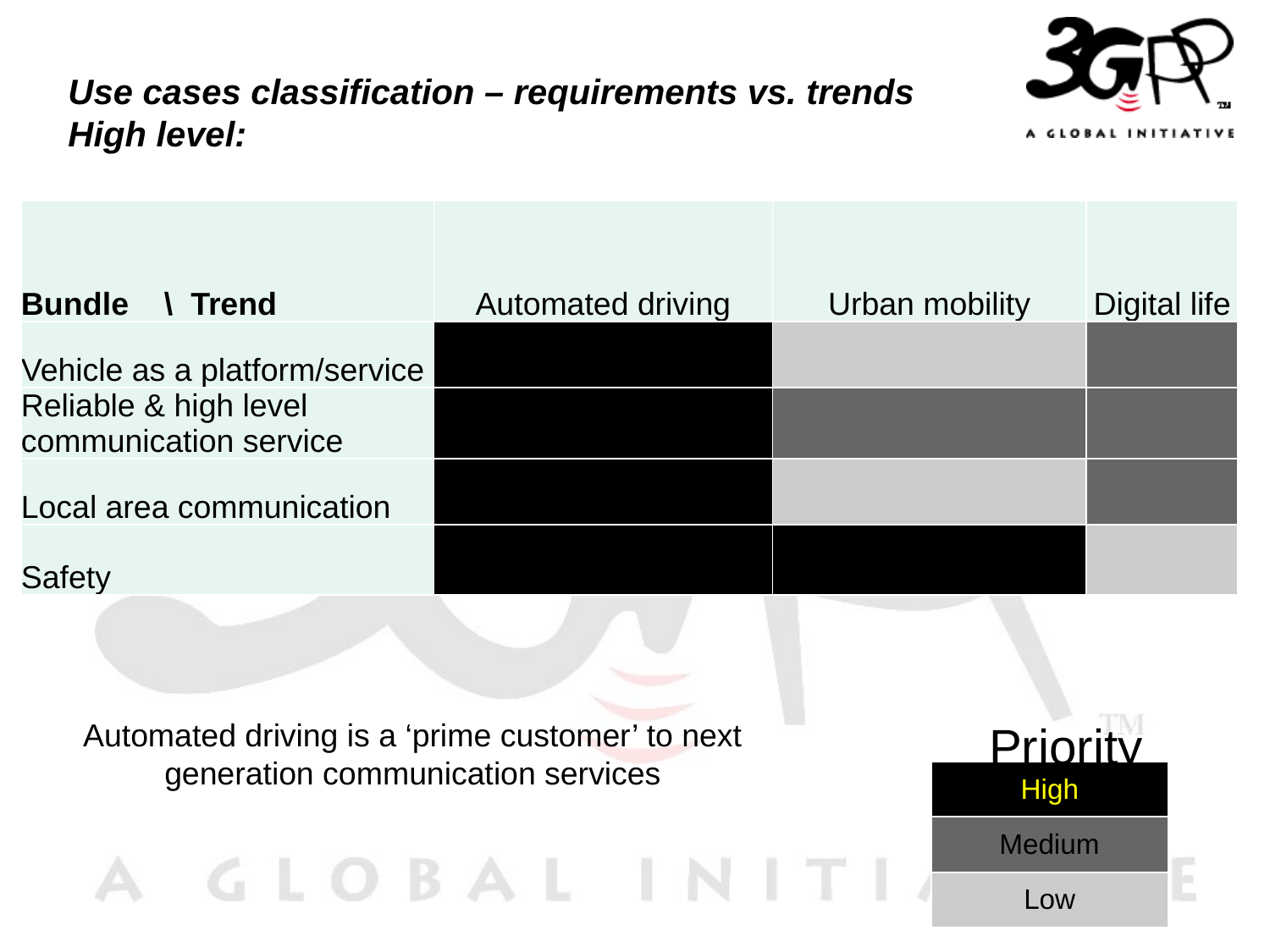

# Use cases classification – requirements vs. trends High level:
| Bundle \ Trend | Automated driving | Urban mobility | Digital life |
| --- | --- | --- | --- |
| Vehicle as a platform/service |  |  |  |
| Reliable & high level communication service |  |  |  |
| Local area communication |  |  |  |
| Safety |  |  |  |
Automated driving is a ‘prime customer’ to next generation communication services
Priority
| High |
| --- |
| Medium |
| Low |